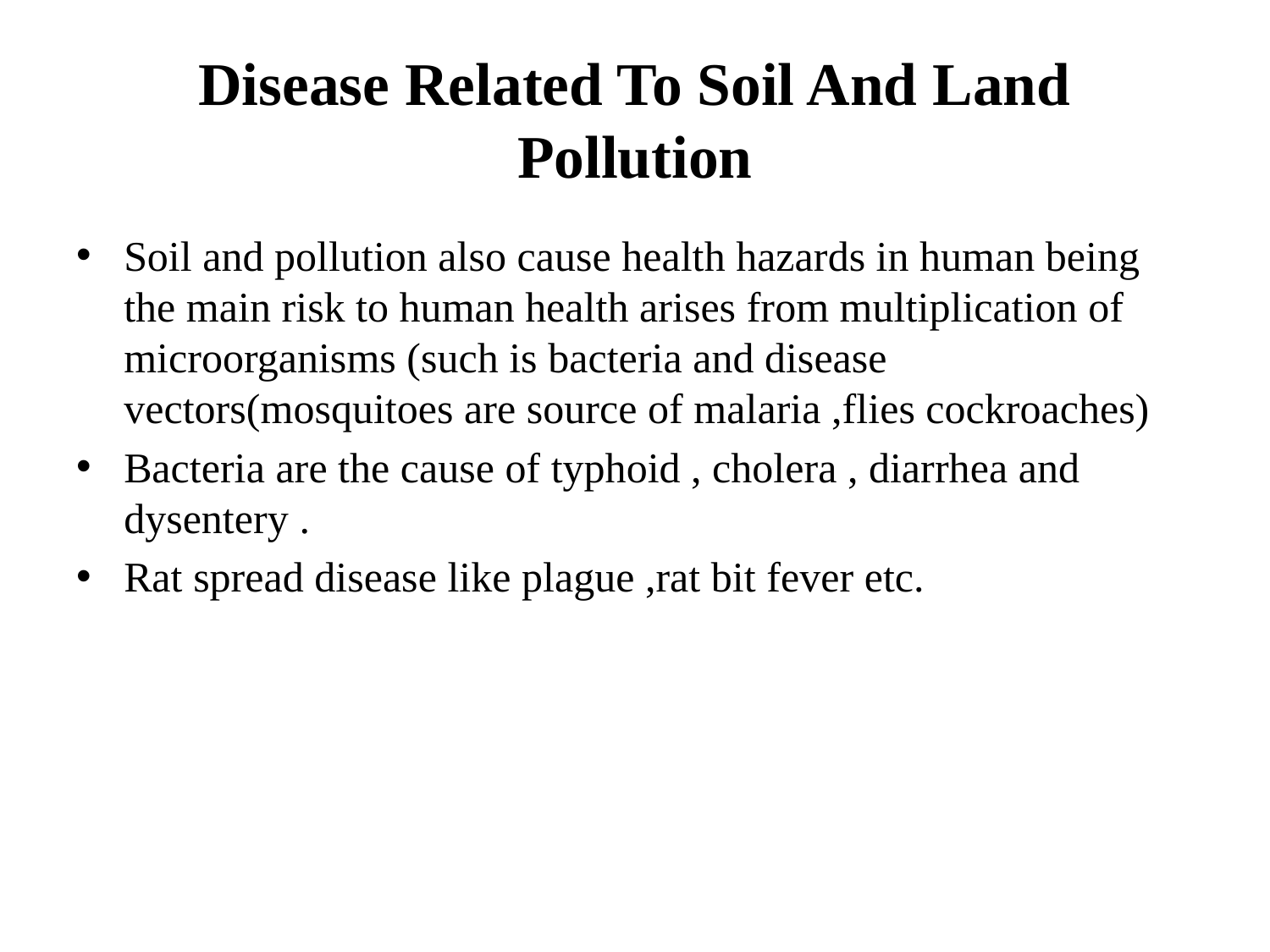

# Disease Related To Soil And Land Pollution
Soil and pollution also cause health hazards in human being the main risk to human health arises from multiplication of microorganisms (such is bacteria and disease vectors(mosquitoes are source of malaria ,flies cockroaches)
Bacteria are the cause of typhoid , cholera , diarrhea and dysentery .
Rat spread disease like plague ,rat bit fever etc.